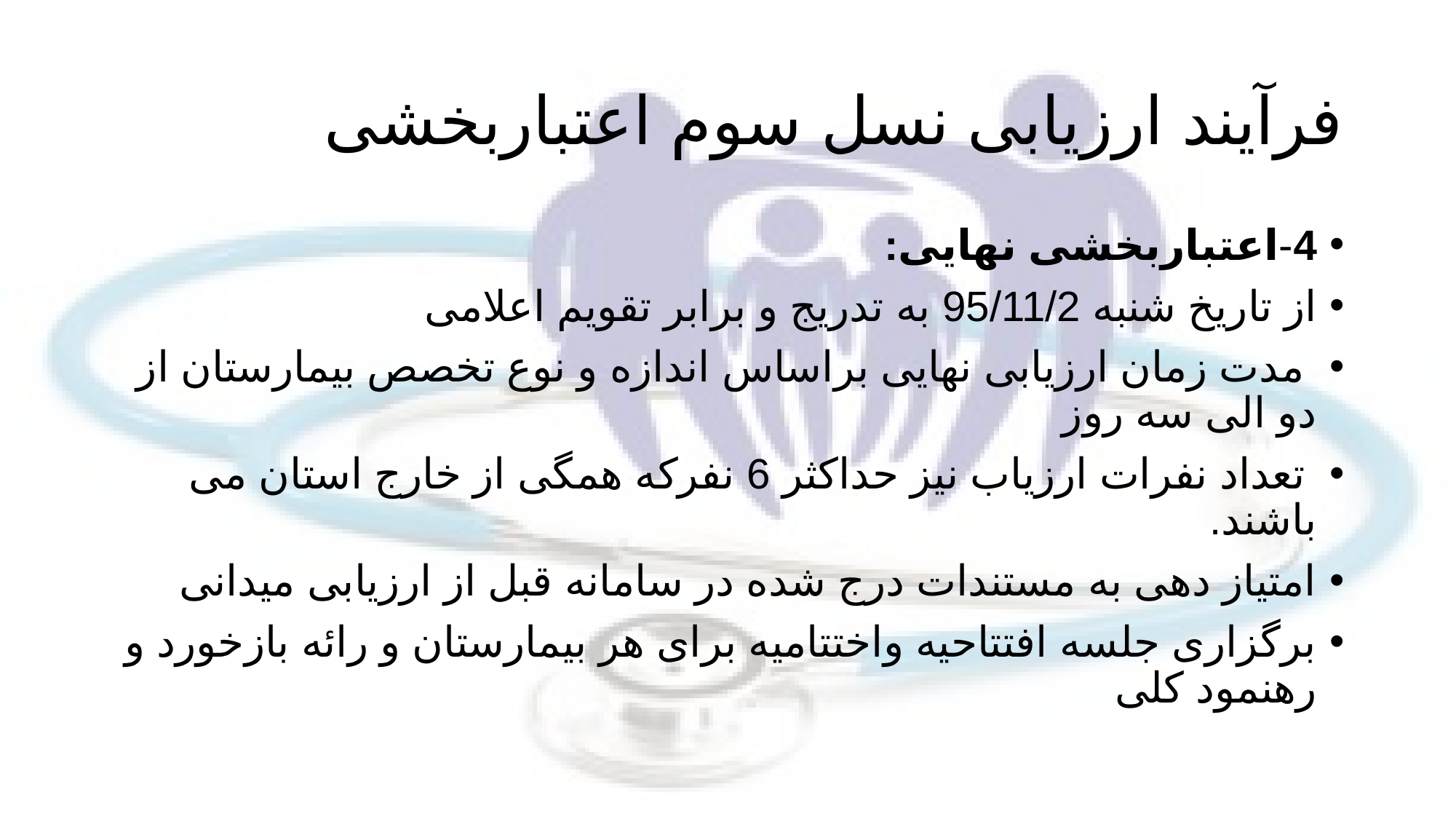

# فرآیند ارزیابی نسل سوم اعتباربخشی
4-	اعتباربخشی نهایی:
از تاریخ شنبه 95/11/2 به تدریج و برابر تقویم اعلامی
 مدت زمان ارزیابی نهایی براساس اندازه و نوع تخصص بیمارستان از دو الی سه روز
 تعداد نفرات ارزیاب نیز حداکثر 6 نفرکه همگی از خارج استان می باشند.
امتیاز دهی به مستندات درج شده در سامانه قبل از ارزیابی میدانی
برگزاری جلسه افتتاحیه واختتامیه برای هر بیمارستان و رائه بازخورد و رهنمود کلی